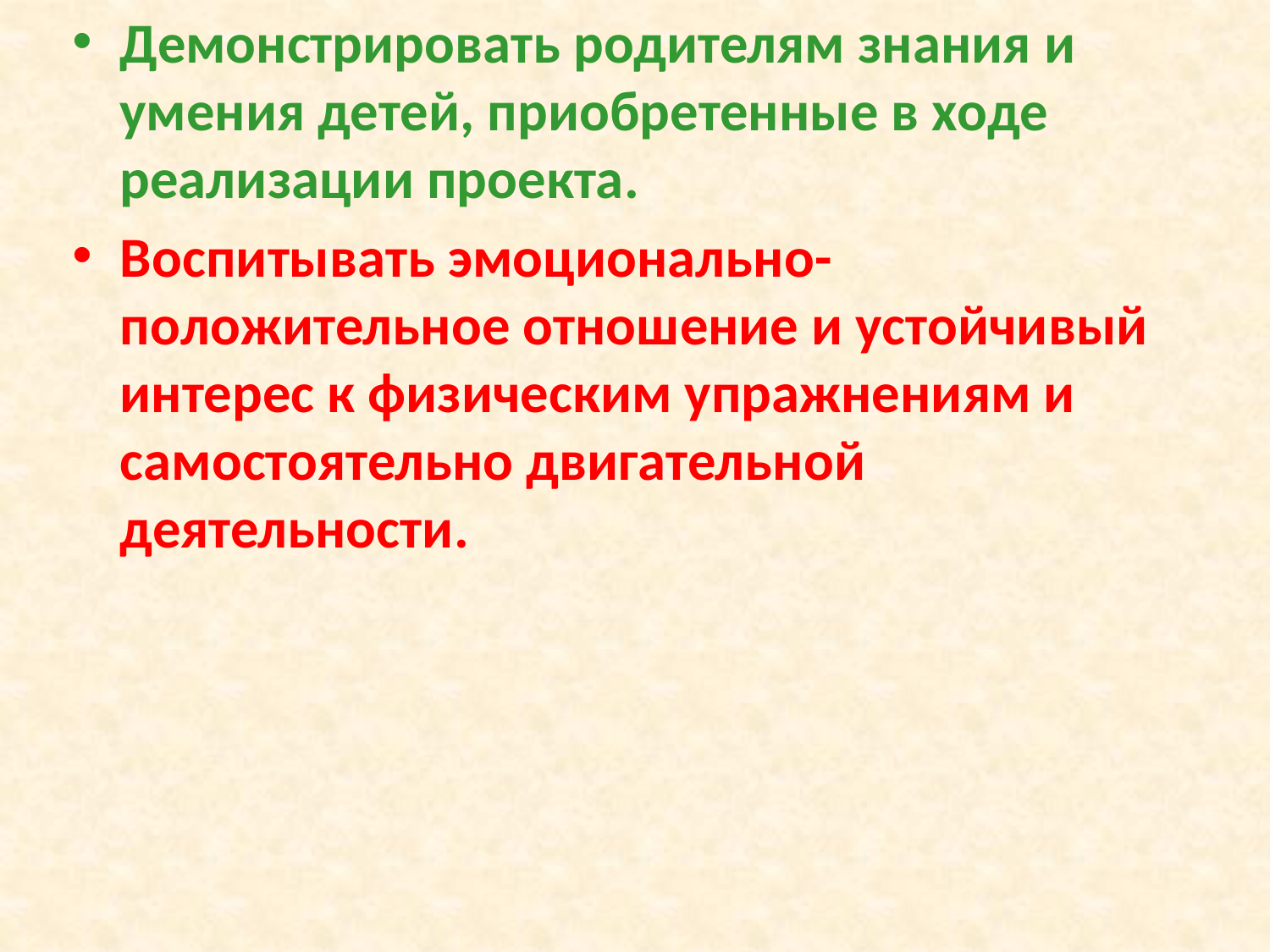

Демонстрировать родителям знания и умения детей, приобретенные в ходе реализации проекта.
Воспитывать эмоционально-положительное отношение и устойчивый интерес к физическим упражнениям и самостоятельно двигательной деятельности.